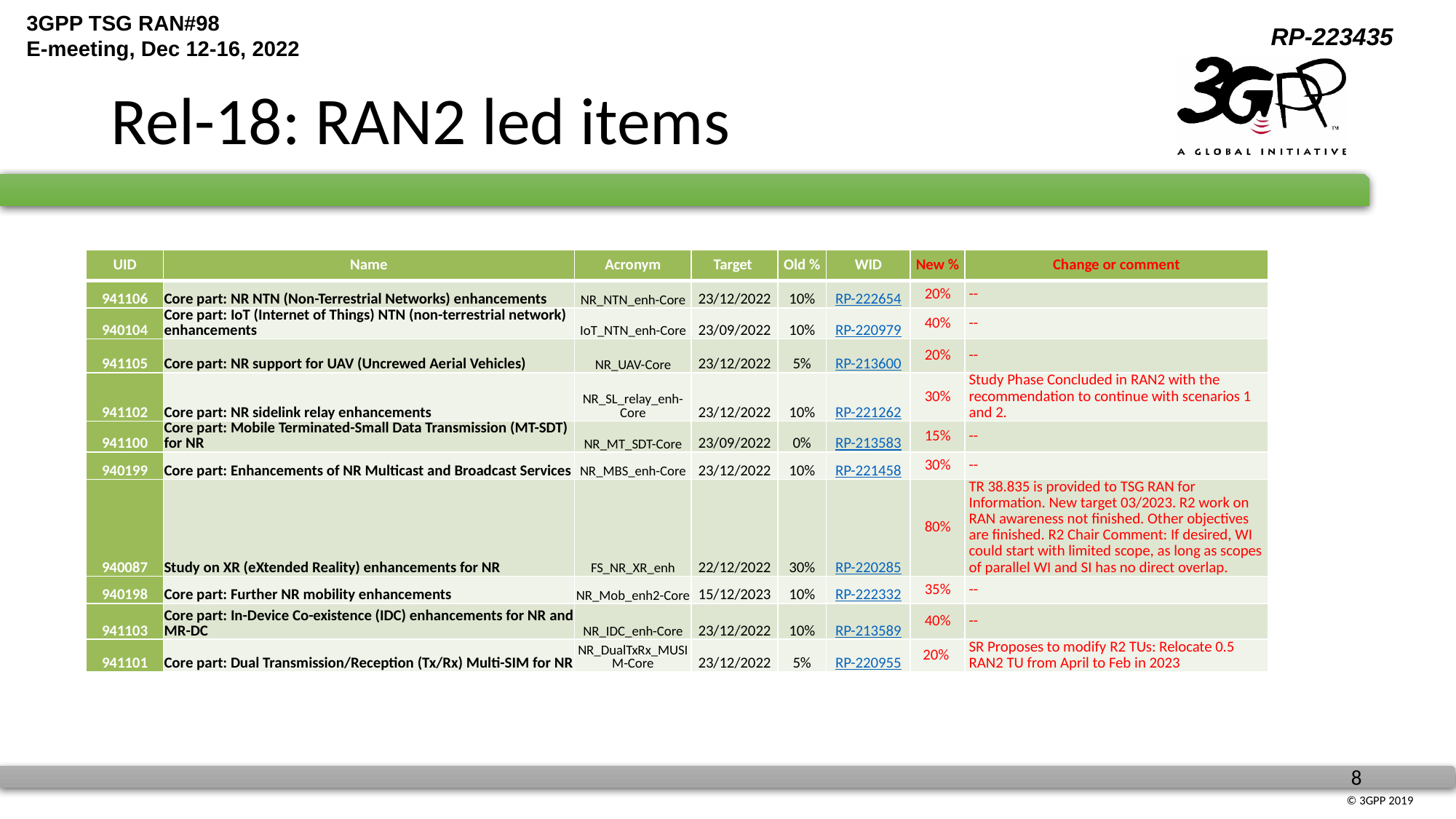

# Rel-18: RAN2 led items
| UID | Name | Acronym | Target | Old % | WID | New % | Change or comment |
| --- | --- | --- | --- | --- | --- | --- | --- |
| 941106 | Core part: NR NTN (Non-Terrestrial Networks) enhancements | NR\_NTN\_enh-Core | 23/12/2022 | 10% | RP-222654 | 20% | -- |
| 940104 | Core part: IoT (Internet of Things) NTN (non-terrestrial network) enhancements | IoT\_NTN\_enh-Core | 23/09/2022 | 10% | RP-220979 | 40% | -- |
| 941105 | Core part: NR support for UAV (Uncrewed Aerial Vehicles) | NR\_UAV-Core | 23/12/2022 | 5% | RP-213600 | 20% | -- |
| 941102 | Core part: NR sidelink relay enhancements | NR\_SL\_relay\_enh-Core | 23/12/2022 | 10% | RP-221262 | 30% | Study Phase Concluded in RAN2 with the recommendation to continue with scenarios 1 and 2. |
| 941100 | Core part: Mobile Terminated-Small Data Transmission (MT-SDT) for NR | NR\_MT\_SDT-Core | 23/09/2022 | 0% | RP-213583 | 15% | -- |
| 940199 | Core part: Enhancements of NR Multicast and Broadcast Services | NR\_MBS\_enh-Core | 23/12/2022 | 10% | RP-221458 | 30% | -- |
| 940087 | Study on XR (eXtended Reality) enhancements for NR | FS\_NR\_XR\_enh | 22/12/2022 | 30% | RP-220285 | 80% | TR 38.835 is provided to TSG RAN for Information. New target 03/2023. R2 work on RAN awareness not finished. Other objectives are finished. R2 Chair Comment: If desired, WI could start with limited scope, as long as scopes of parallel WI and SI has no direct overlap. |
| 940198 | Core part: Further NR mobility enhancements | NR\_Mob\_enh2-Core | 15/12/2023 | 10% | RP-222332 | 35% | -- |
| 941103 | Core part: In-Device Co-existence (IDC) enhancements for NR and MR-DC | NR\_IDC\_enh-Core | 23/12/2022 | 10% | RP-213589 | 40% | -- |
| 941101 | Core part: Dual Transmission/Reception (Tx/Rx) Multi-SIM for NR | NR\_DualTxRx\_MUSIM-Core | 23/12/2022 | 5% | RP-220955 | 20% | SR Proposes to modify R2 TUs: Relocate 0.5 RAN2 TU from April to Feb in 2023 |